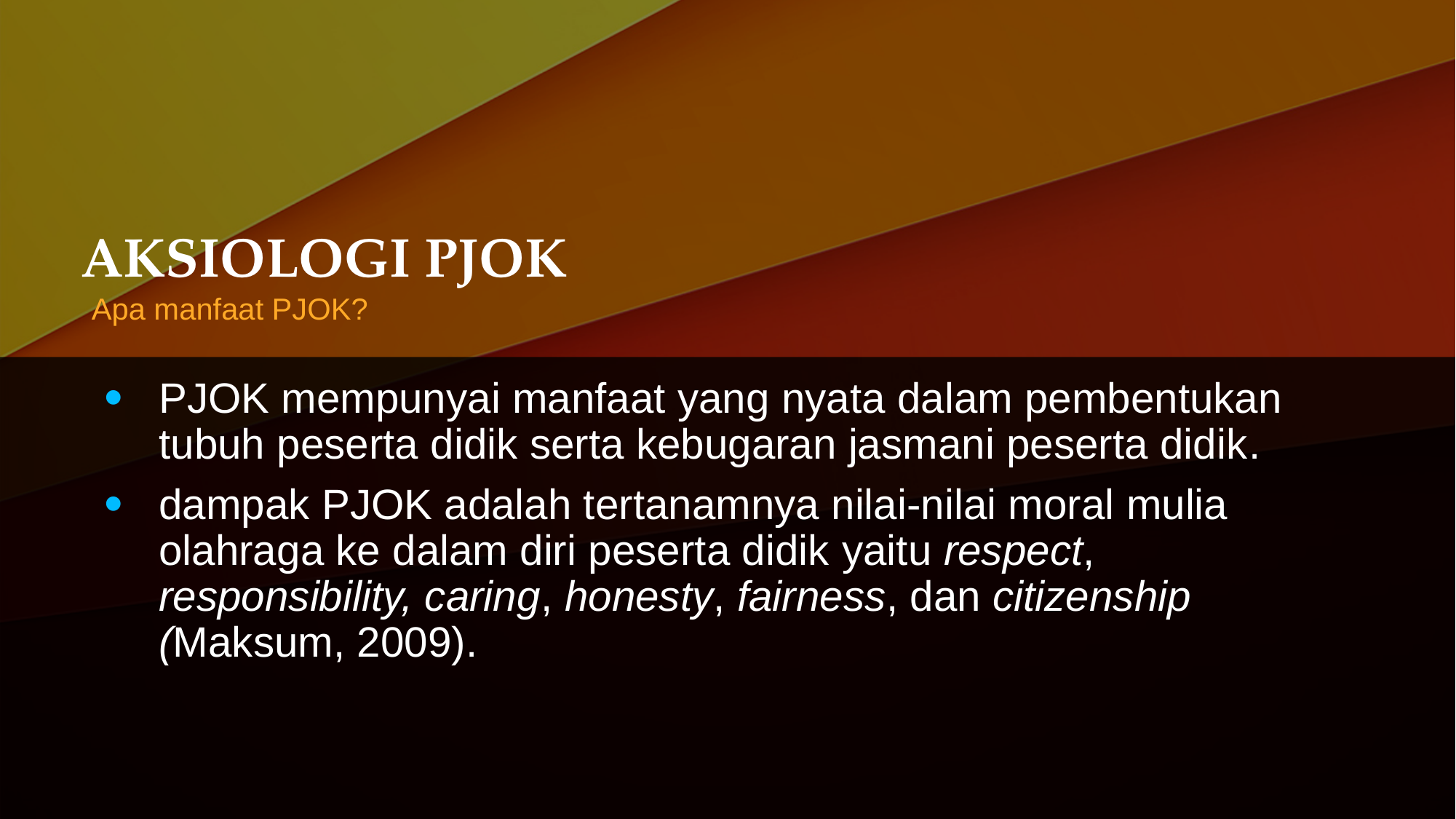

# AKSIOLOGI PJOK
Apa manfaat PJOK?
PJOK mempunyai manfaat yang nyata dalam pembentukan tubuh peserta didik serta kebugaran jasmani peserta didik.
dampak PJOK adalah tertanamnya nilai-nilai moral mulia olahraga ke dalam diri peserta didik yaitu respect, responsibility, caring, honesty, fairness, dan citizenship (Maksum, 2009).